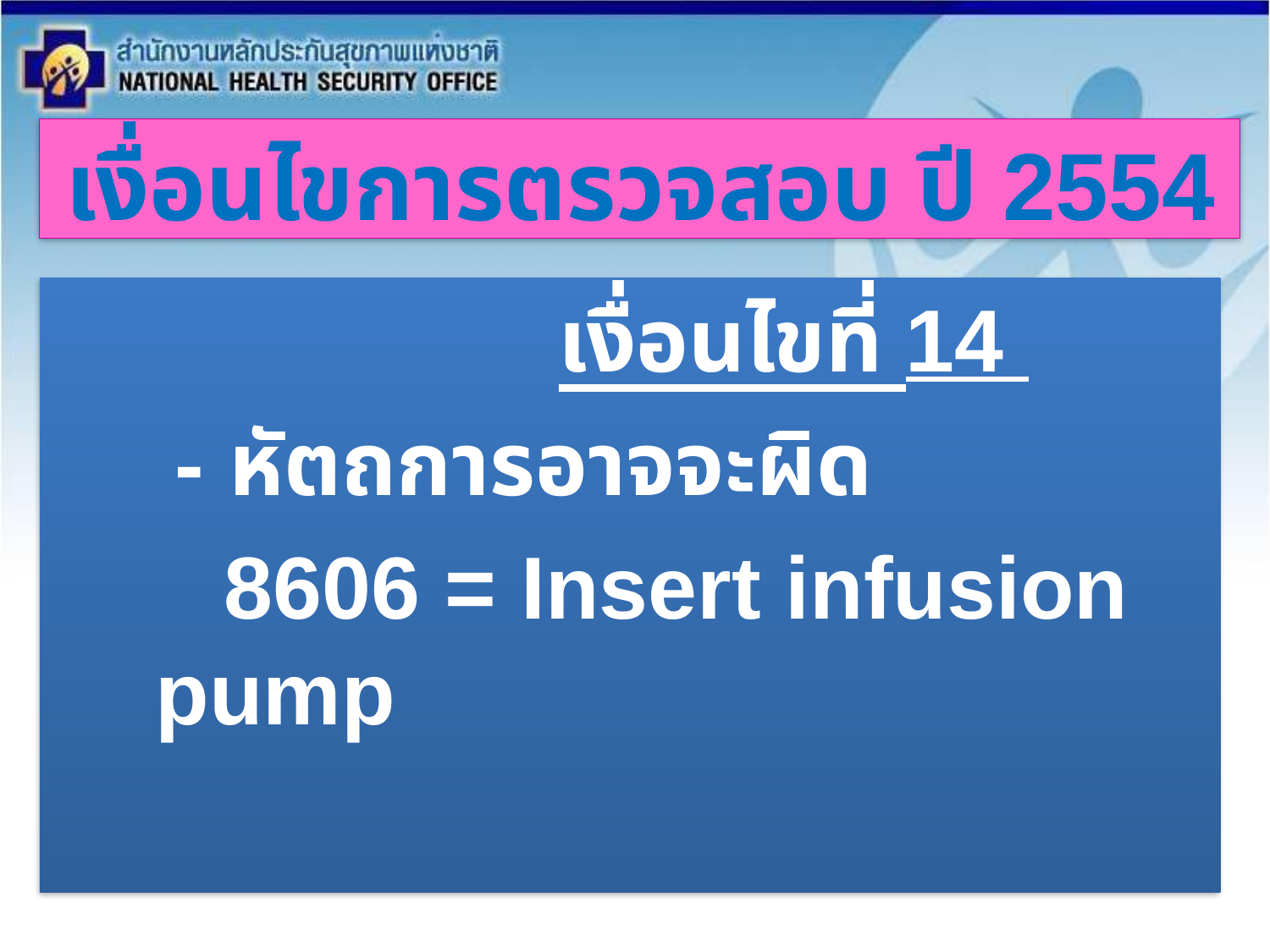

เงื่อนไขการตรวจสอบ ปี 2554
                       เงื่อนไขที่ 14
     - หัตถการอาจจะผิด
       8606 = Insert infusion pump